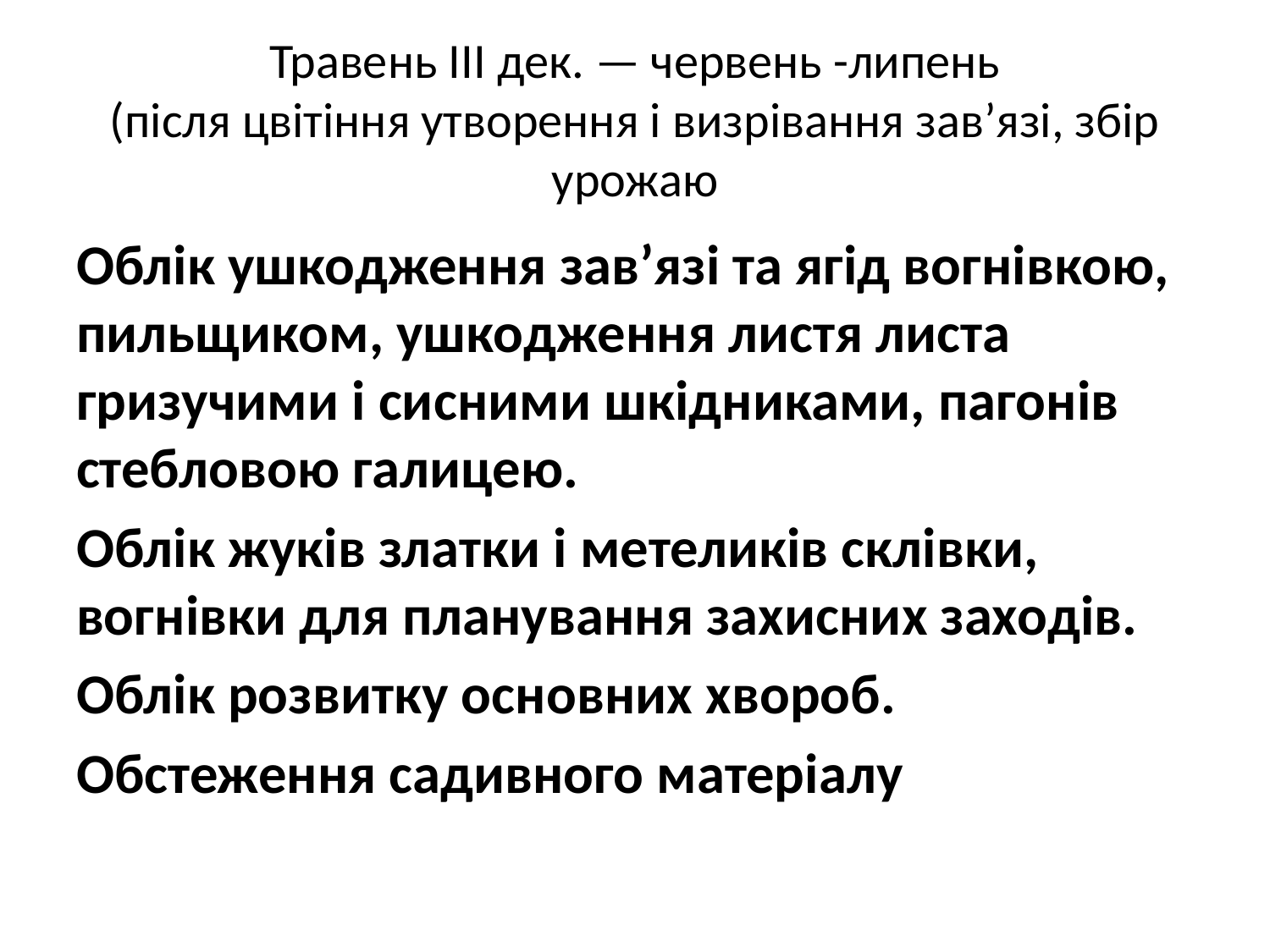

# Травень III дек. — червень -липень (після цвітіння утворення і визрівання зав’язі, збір урожаю
Облік ушкодження зав’язі та ягід вогнівкою, пильщиком, ушкодження листя листа гризучими і сисними шкідниками, пагонів стебловою галицею.
Облік жуків златки і метеликів склівки, вогнівки для планування захисних заходів.
Облік розвитку основних хвороб.
Обстеження садивного матеріалу